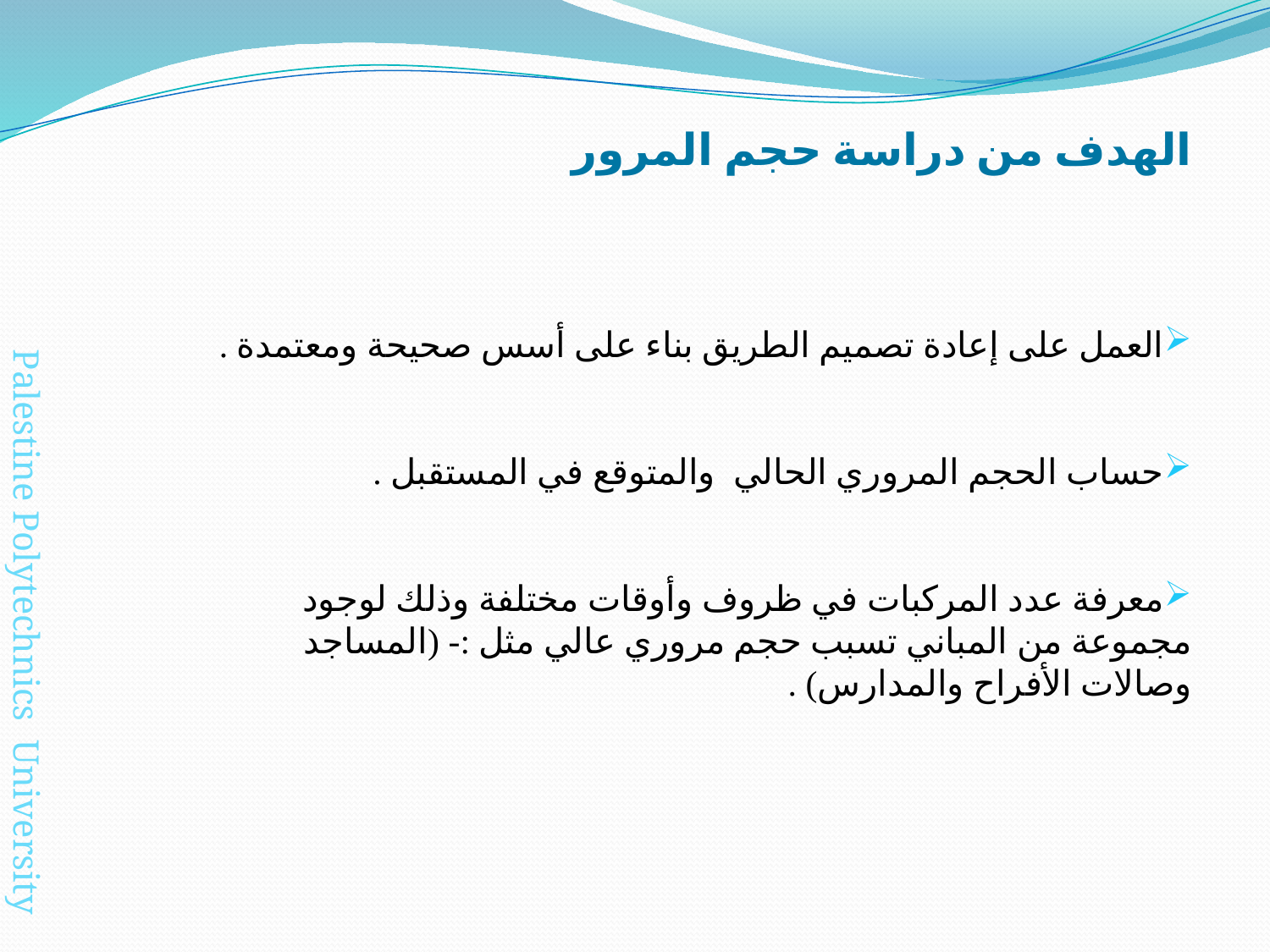

الهدف من دراسة حجم المرور

العمل على إعادة تصميم الطريق بناء على أسس صحيحة ومعتمدة .

حساب الحجم المروري الحالي  والمتوقع في المستقبل .

معرفة عدد المركبات في ظروف وأوقات مختلفة وذلك لوجود مجموعة من المباني تسبب حجم مروري عالي مثل :- (المساجد وصالات الأفراح والمدارس) .

Palestine Polytechnics  University